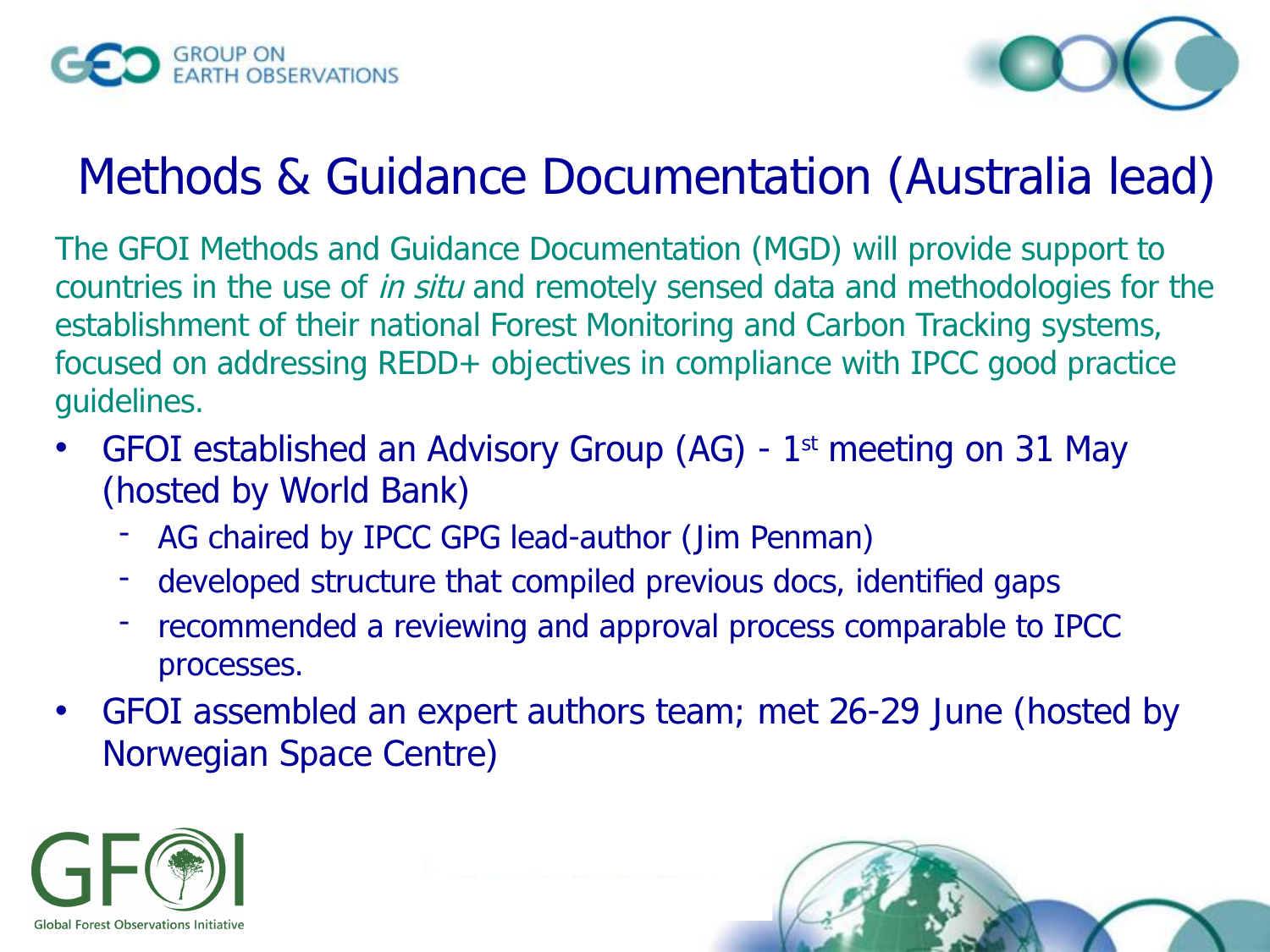

# Methods & Guidance Documentation (Australia lead)
The GFOI Methods and Guidance Documentation (MGD) will provide support to countries in the use of in situ and remotely sensed data and methodologies for the establishment of their national Forest Monitoring and Carbon Tracking systems, focused on addressing REDD+ objectives in compliance with IPCC good practice guidelines.
GFOI established an Advisory Group (AG) - 1st meeting on 31 May (hosted by World Bank)
AG chaired by IPCC GPG lead-author (Jim Penman)
developed structure that compiled previous docs, identified gaps
recommended a reviewing and approval process comparable to IPCC processes.
GFOI assembled an expert authors team; met 26-29 June (hosted by Norwegian Space Centre)

© GEO Secretariat